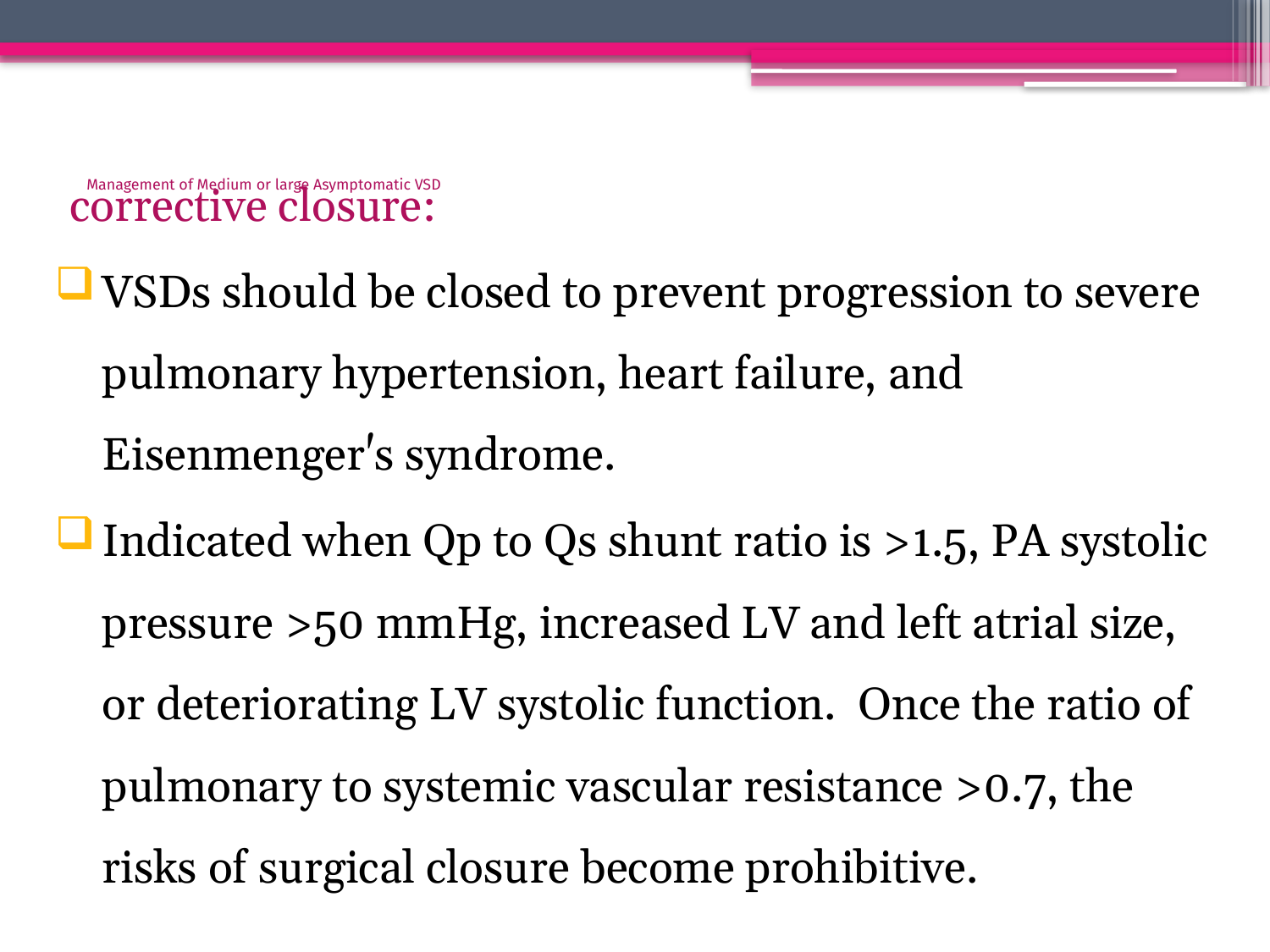

# Management of Medium or large Asymptomatic VSD
corrective closure:
VSDs should be closed to prevent progression to severe pulmonary hypertension, heart failure, and Eisenmenger's syndrome.
Indicated when Qp to Qs shunt ratio is >1.5, PA systolic pressure >50 mmHg, increased LV and left atrial size, or deteriorating LV systolic function.  Once the ratio of pulmonary to systemic vascular resistance >0.7, the risks of surgical closure become prohibitive.